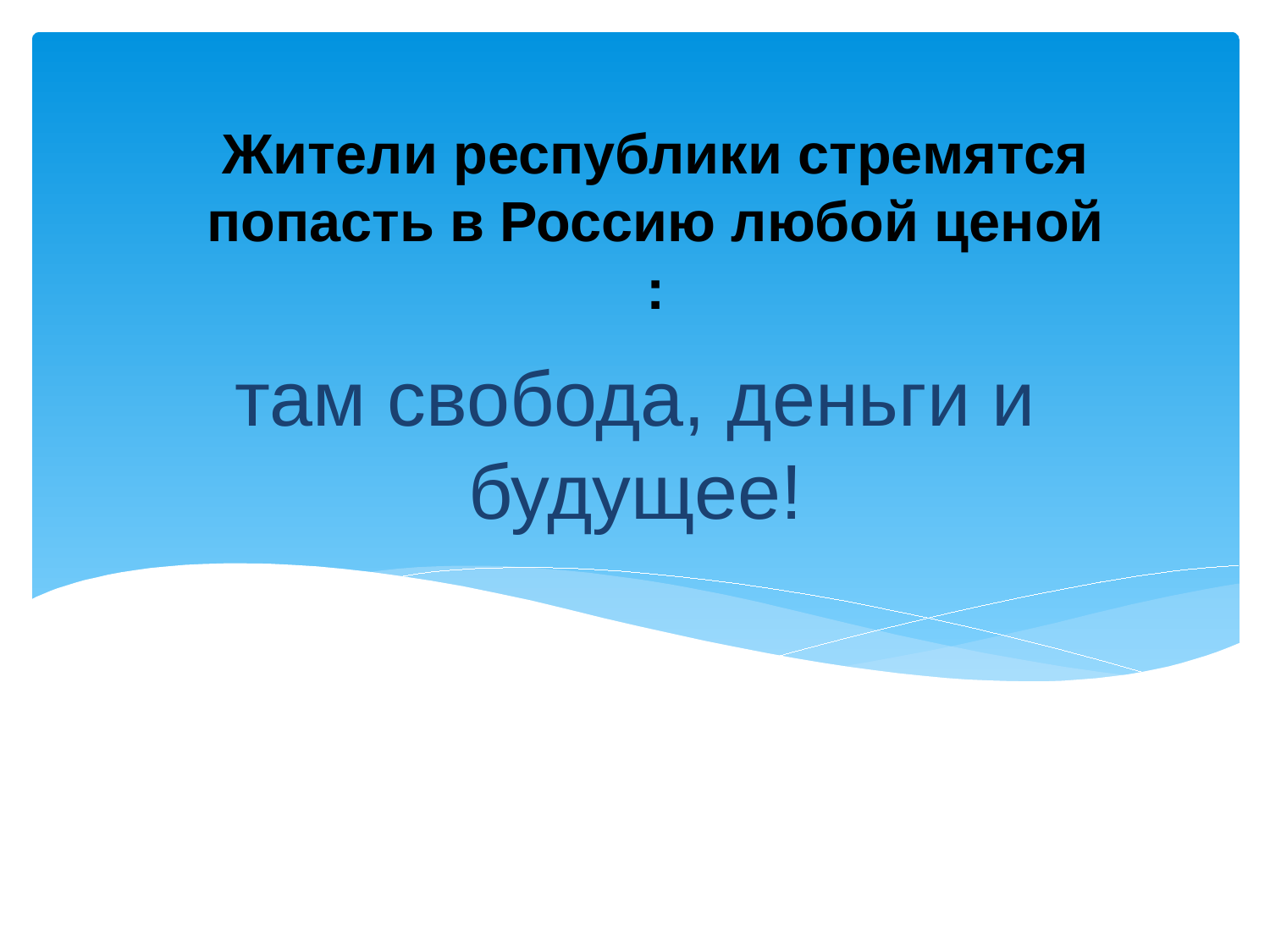

Жители республики стремятся попасть в Россию любой ценой :
# там свобода, деньги и будущее!